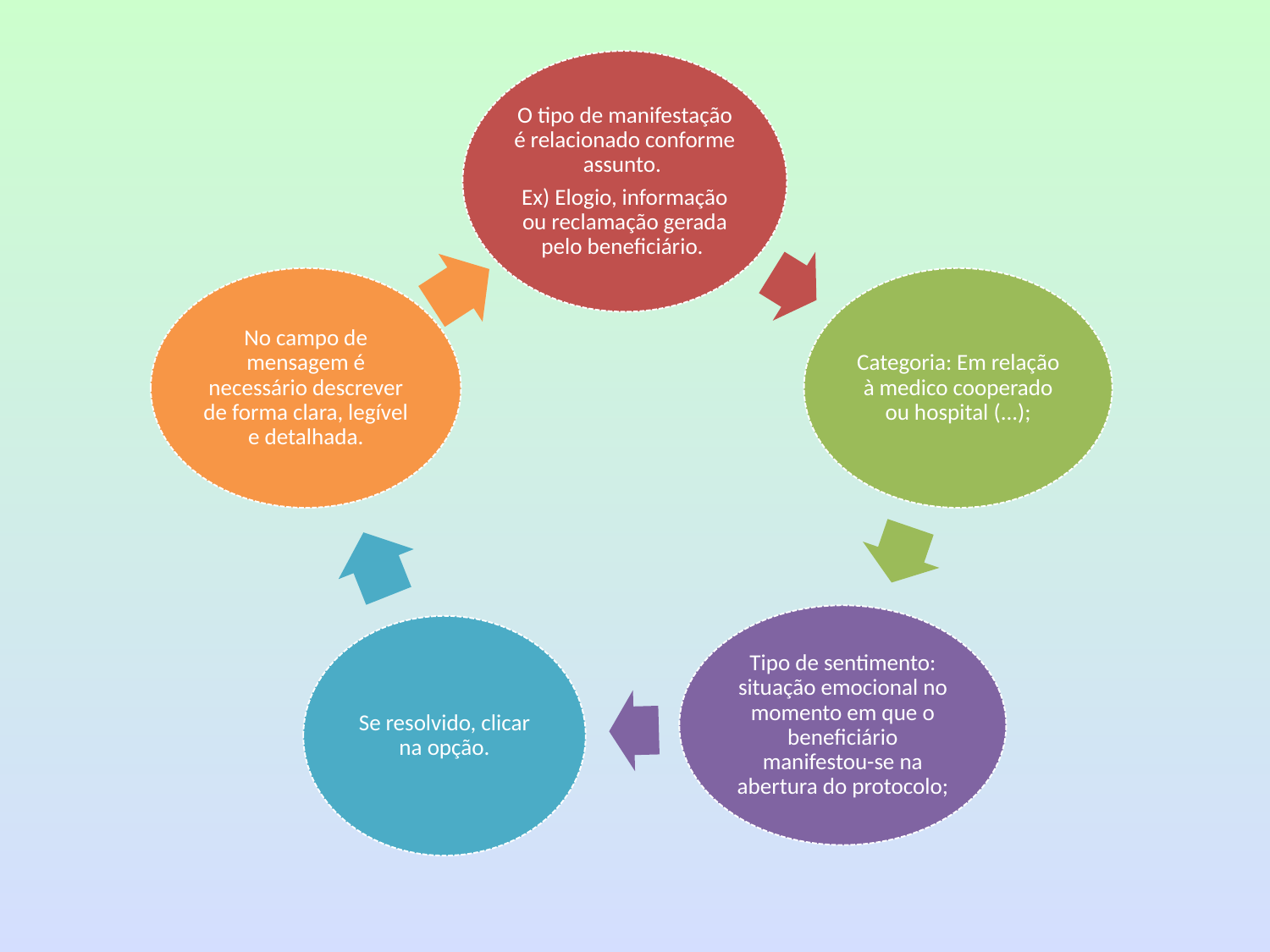

O tipo de manifestação é relacionado conforme assunto.
Ex) Elogio, informação ou reclamação gerada pelo beneficiário.

Categoria: Em relação à medico cooperado ou hospital (...);

Tipo de sentimento: situação emocional no momento em que o beneficiário manifestou-se na abertura do protocolo;

Se resolvido, clicar na opção.

No campo de mensagem é necessário descrever de forma clara, legível e detalhada.